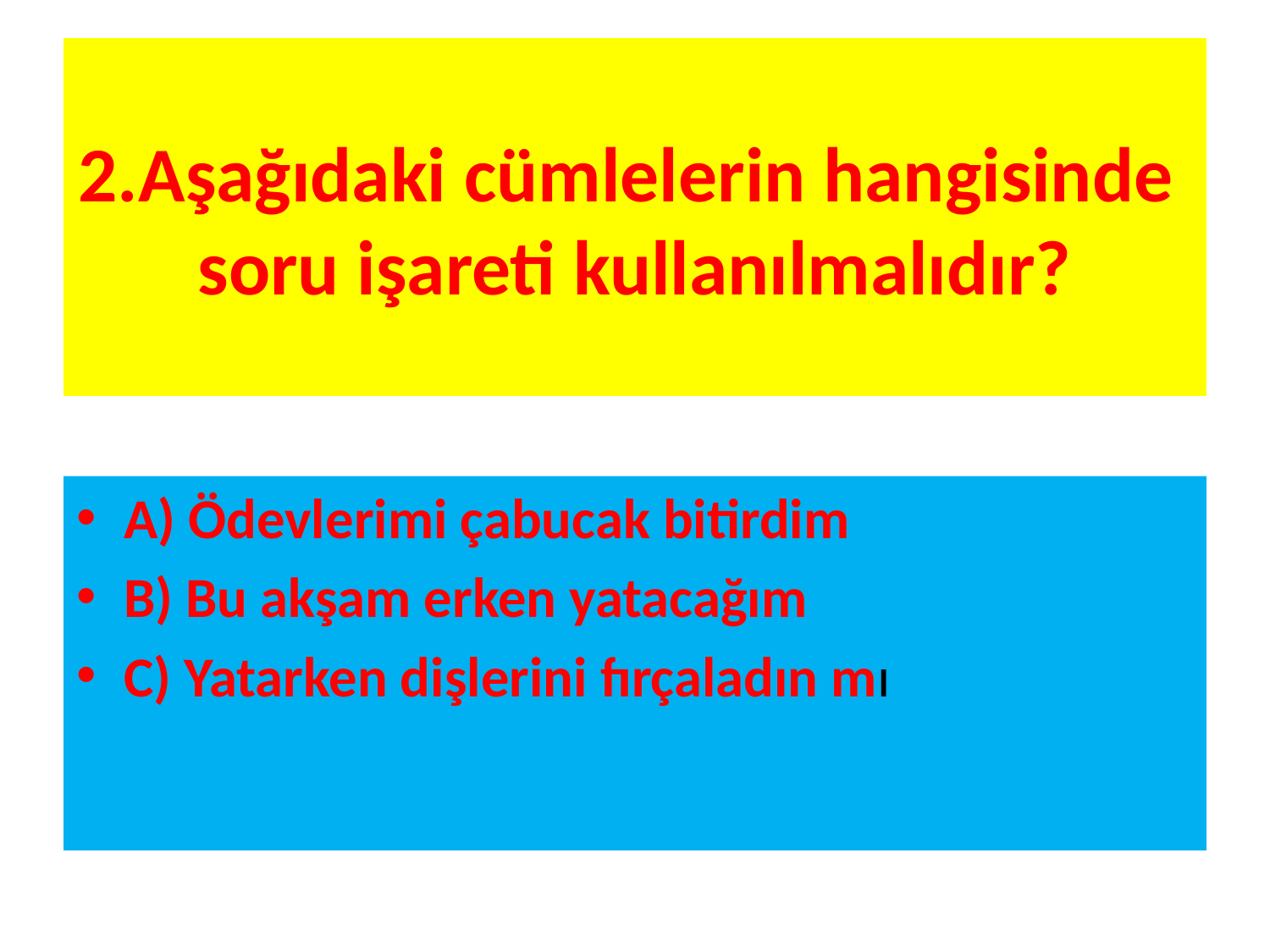

# 2.Aşağıdaki cümlelerin hangisinde  soru işareti kullanılmalıdır?
A) Ödevlerimi çabucak bitirdim
B) Bu akşam erken yatacağım
C) Yatarken dişlerini fırçaladın mı